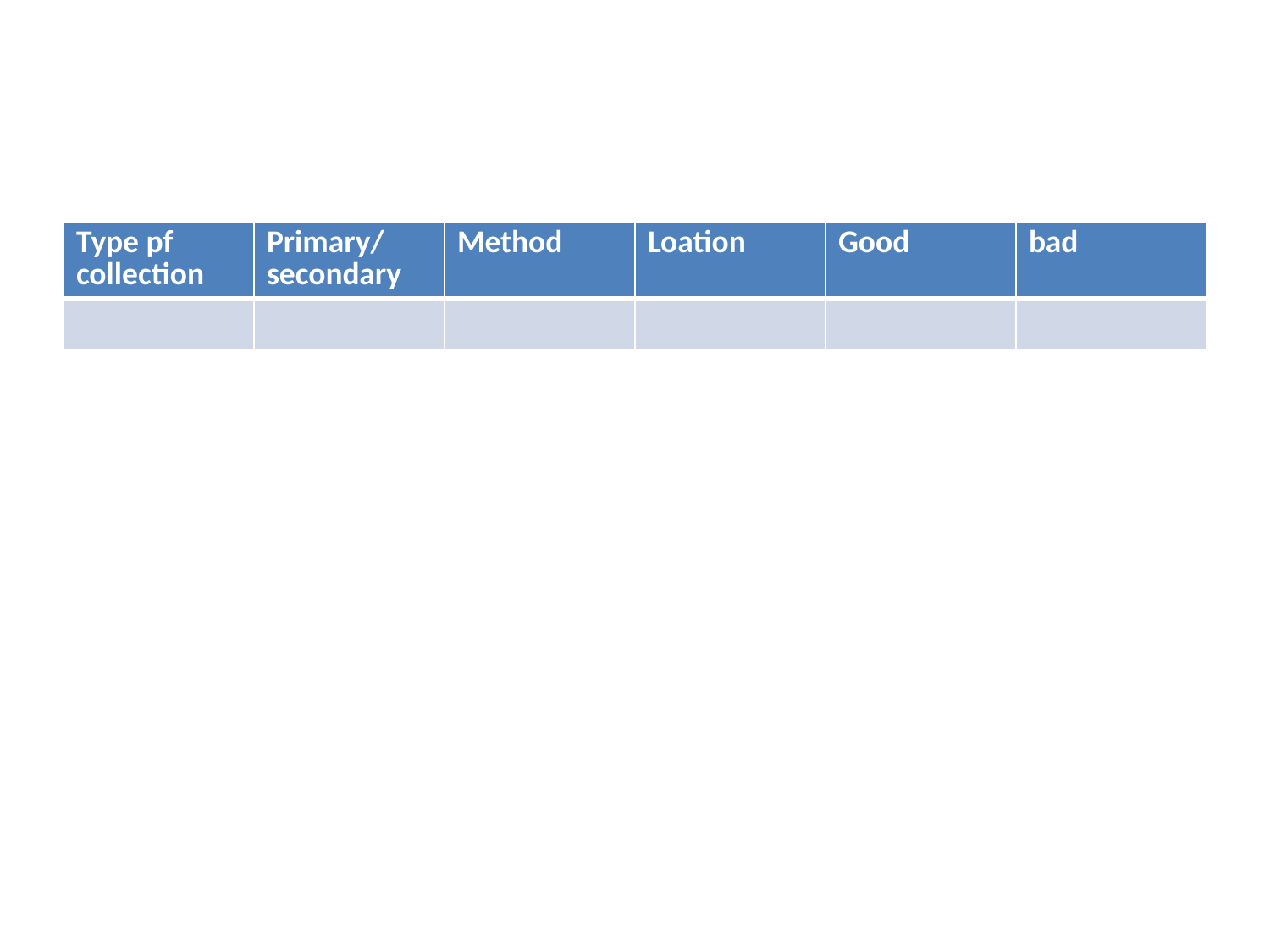

#
| Type pf collection | Primary/secondary | Method | Loation | Good | bad |
| --- | --- | --- | --- | --- | --- |
|  |  |  |  |  |  |